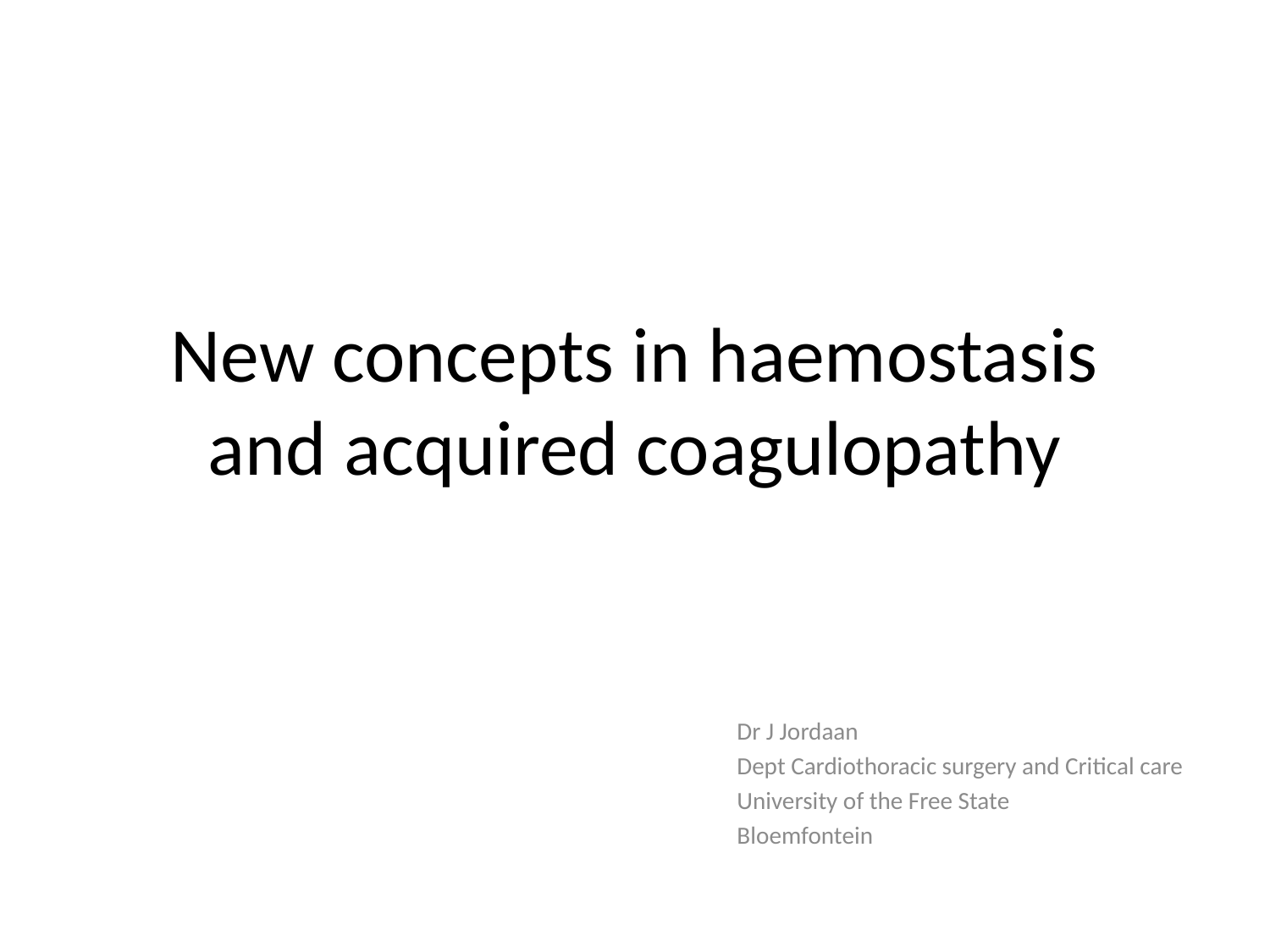

# New concepts in haemostasis and acquired coagulopathy
Dr J Jordaan
Dept Cardiothoracic surgery and Critical care
University of the Free State
Bloemfontein